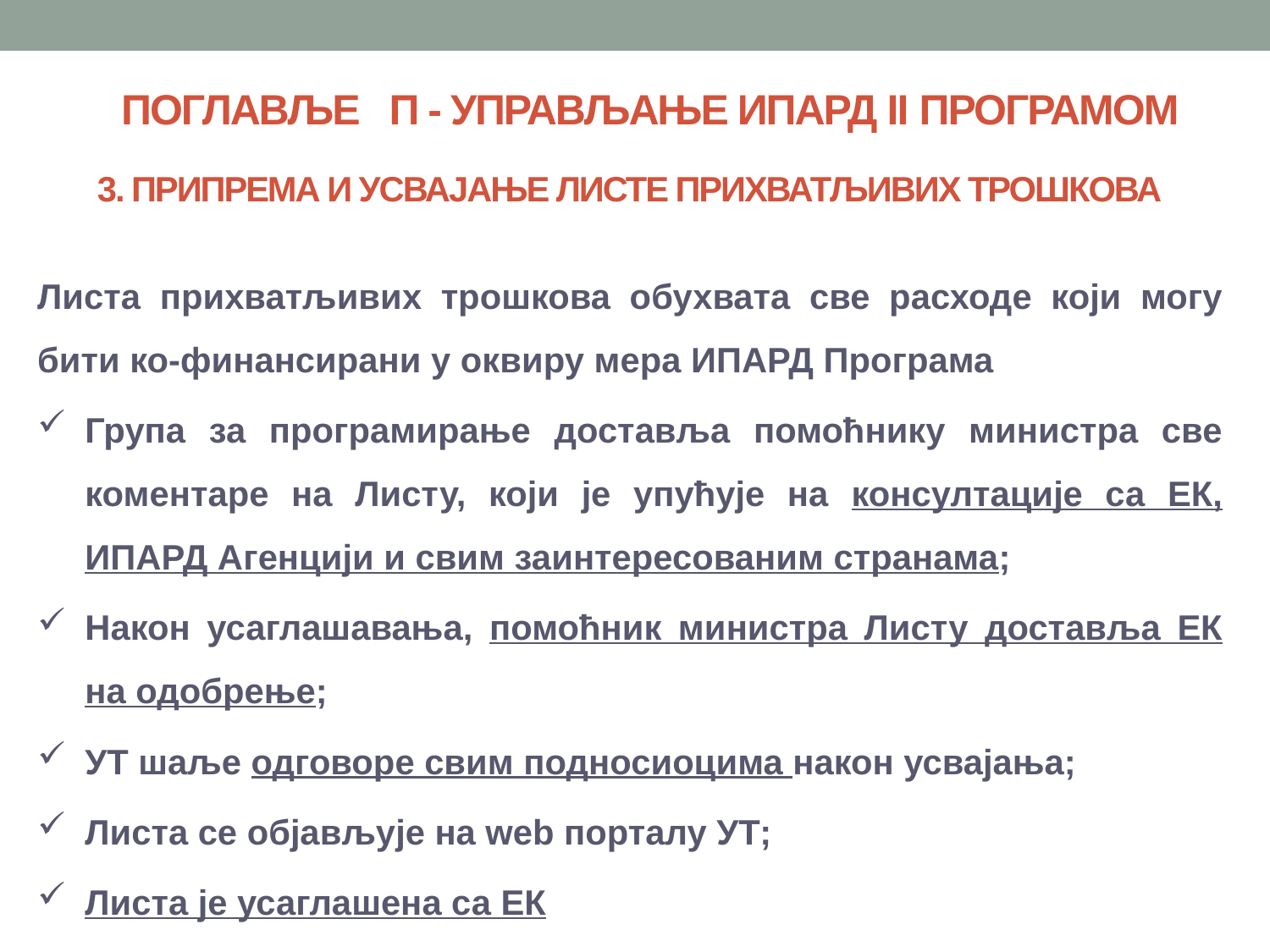

ПОГЛАВЉЕ   П - УПРАВЉАЊЕ ИПАРД II ПРОГРАМОМ
3. Припрема и усвајање Листе прихватљивих трошкова
Листа прихватљивих трошкова обухвата све расходе који могу бити ко-финансирани у оквиру мера ИПАРД Програма
Група за програмирање доставља помоћнику министра све коментаре на Листу, који је упућује на консултације са ЕК, ИПАРД Агенцији и свим заинтересованим странама;
Након усаглашавања, помоћник министра Листу доставља ЕК на одобрење;
УТ шаље одговоре свим подносиоцима након усвајања;
Листа се објављује на web порталу УТ;
Листа је усаглашена са ЕК